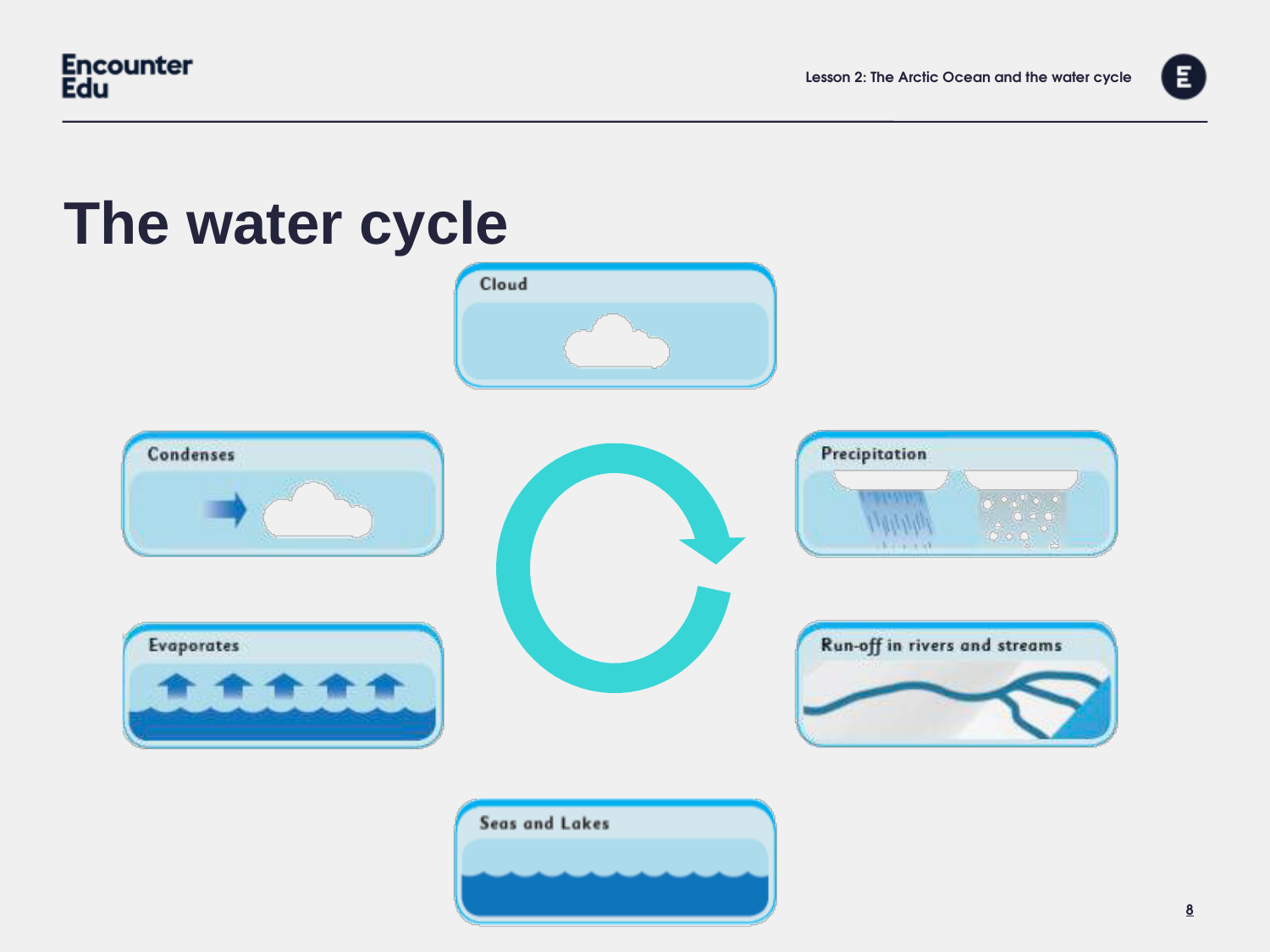

Lesson 2: The Arctic Ocean and the water cycle
The water cycle

8